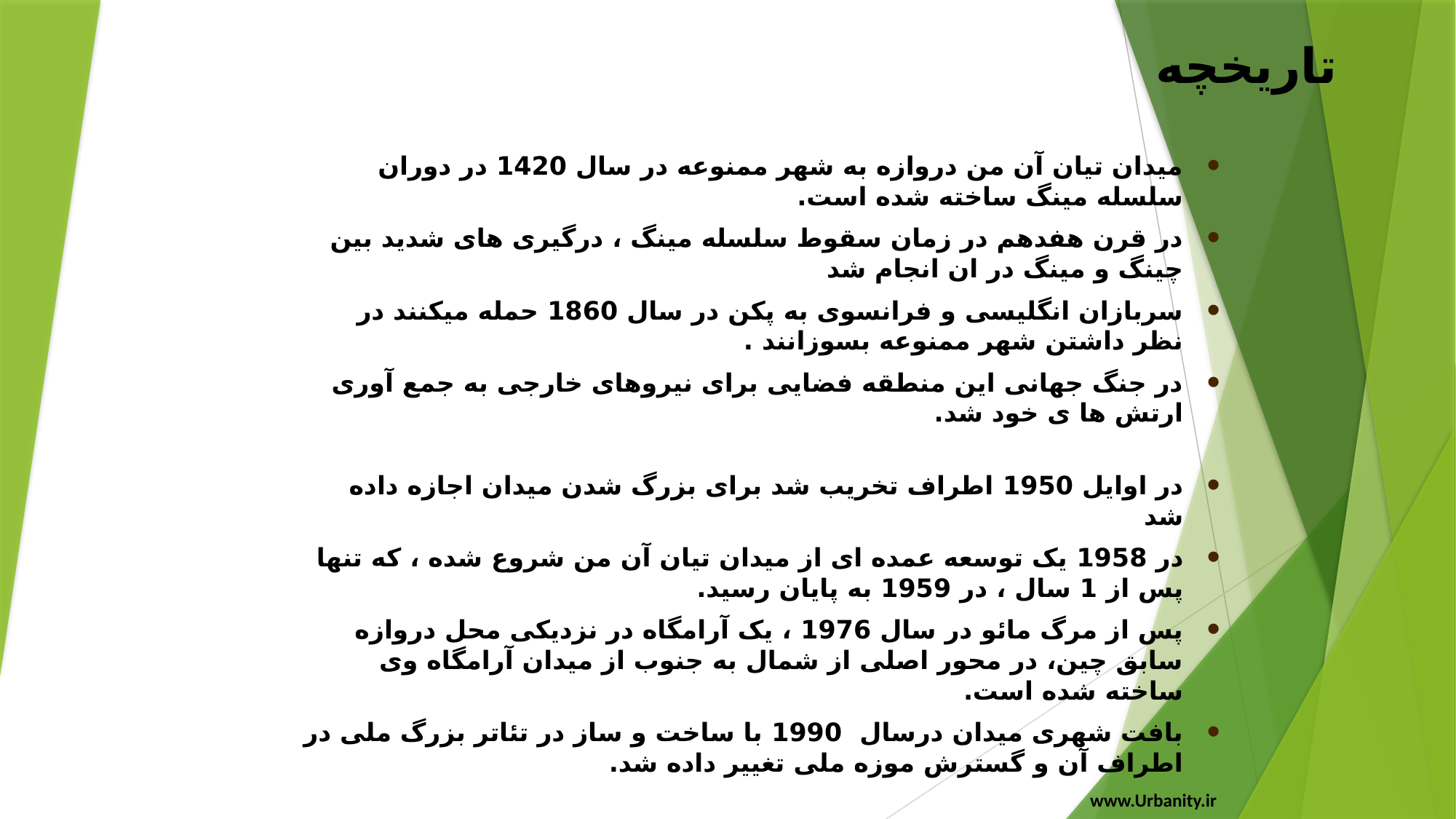

تاریخچه
میدان تیان آن من دروازه به شهر ممنوعه در سال 1420 در دوران سلسله مینگ ساخته شده است.
در قرن هفدهم در زمان سقوط سلسله مینگ ، درگیری های شدید بین چینگ و مینگ در ان انجام شد
سربازان انگلیسی و فرانسوی به پکن در سال 1860 حمله میکنند در نظر داشتن شهر ممنوعه بسوزانند .
در جنگ جهانی این منطقه فضایی برای نیروهای خارجی به جمع آوری ارتش ها ی خود شد.
در اوایل 1950 اطراف تخریب شد برای بزرگ شدن میدان اجازه داده شد
در 1958 یک توسعه عمده ای از میدان تیان آن من شروع شده ، که تنها پس از 1 سال ، در 1959 به پایان رسید.
پس از مرگ مائو در سال 1976 ، یک آرامگاه در نزدیکی محل دروازه سابق چین، در محور اصلی از شمال به جنوب از میدان آرامگاه وی ساخته شده است.
بافت شهری میدان درسال  1990 با ساخت و ساز در تئاتر بزرگ ملی در اطراف آن و گسترش موزه ملی تغییر داده شد.
www.Urbanity.ir
dayyash11tht.wordpr